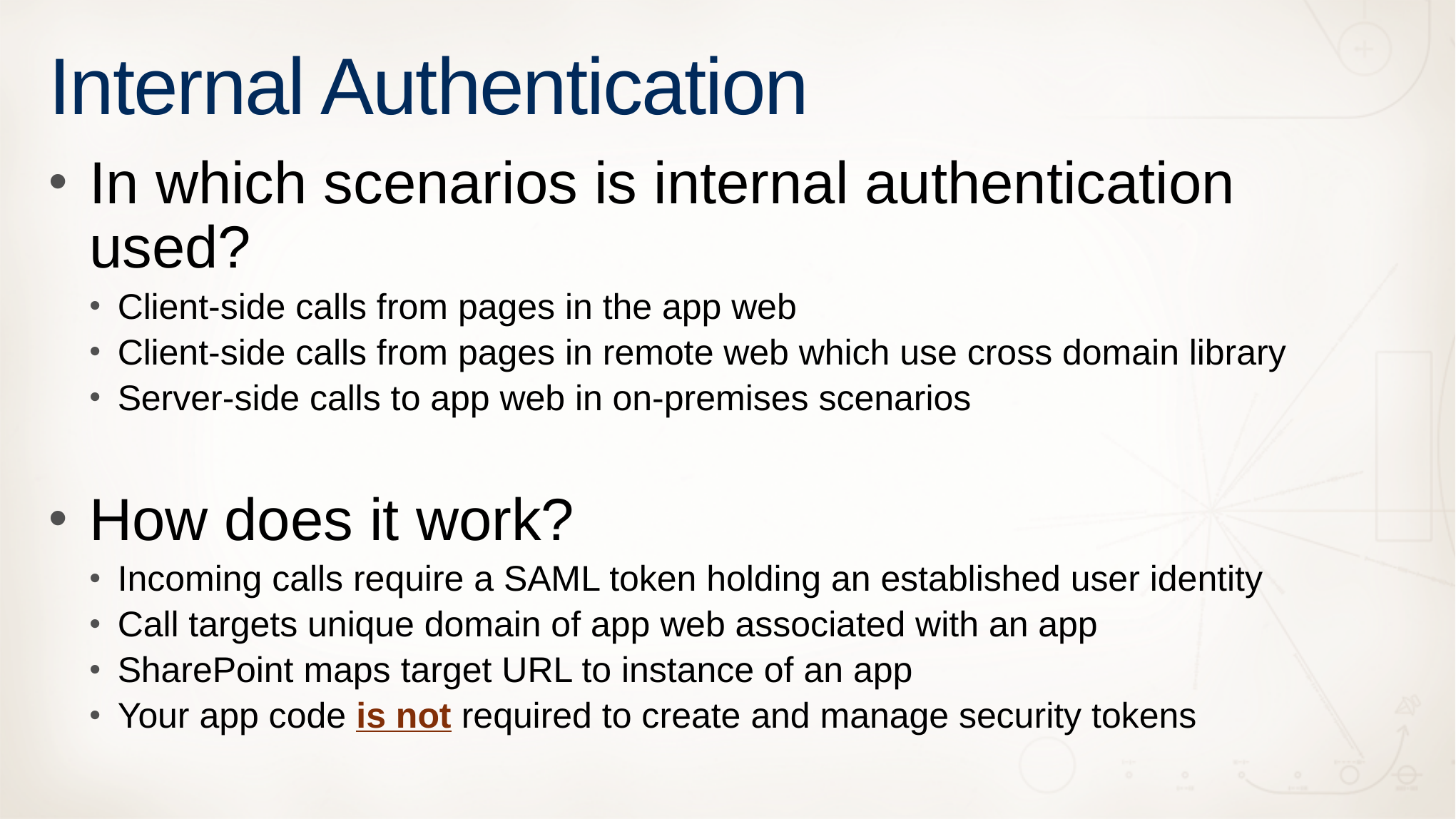

# Internal Authentication
In which scenarios is internal authentication used?
Client-side calls from pages in the app web
Client-side calls from pages in remote web which use cross domain library
Server-side calls to app web in on-premises scenarios

How does it work?
Incoming calls require a SAML token holding an established user identity
Call targets unique domain of app web associated with an app
SharePoint maps target URL to instance of an app
Your app code is not required to create and manage security tokens